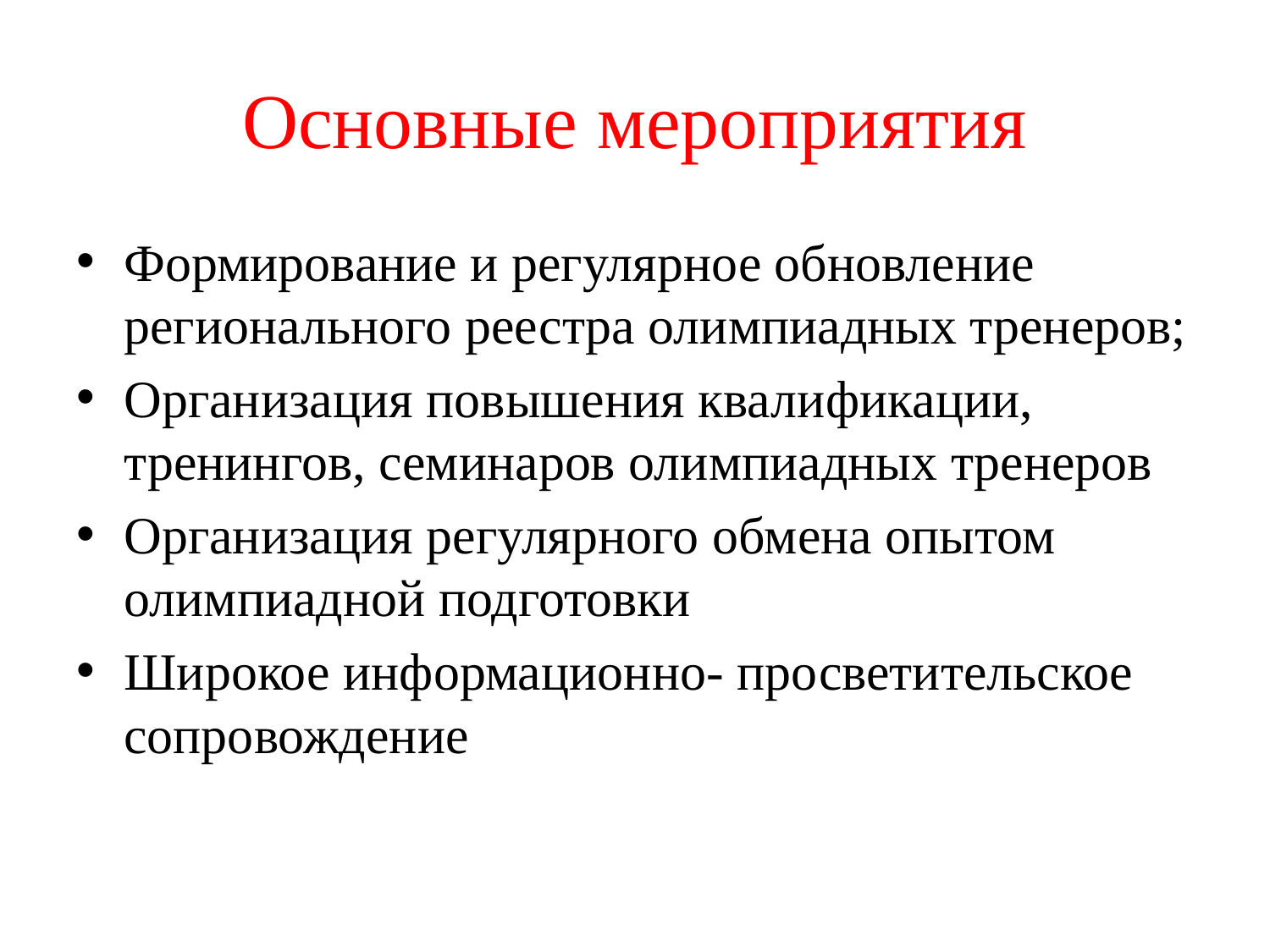

# Основные мероприятия
Формирование и регулярное обновление регионального реестра олимпиадных тренеров;
Организация повышения квалификации, тренингов, семинаров олимпиадных тренеров
Организация регулярного обмена опытом олимпиадной подготовки
Широкое информационно- просветительское сопровождение